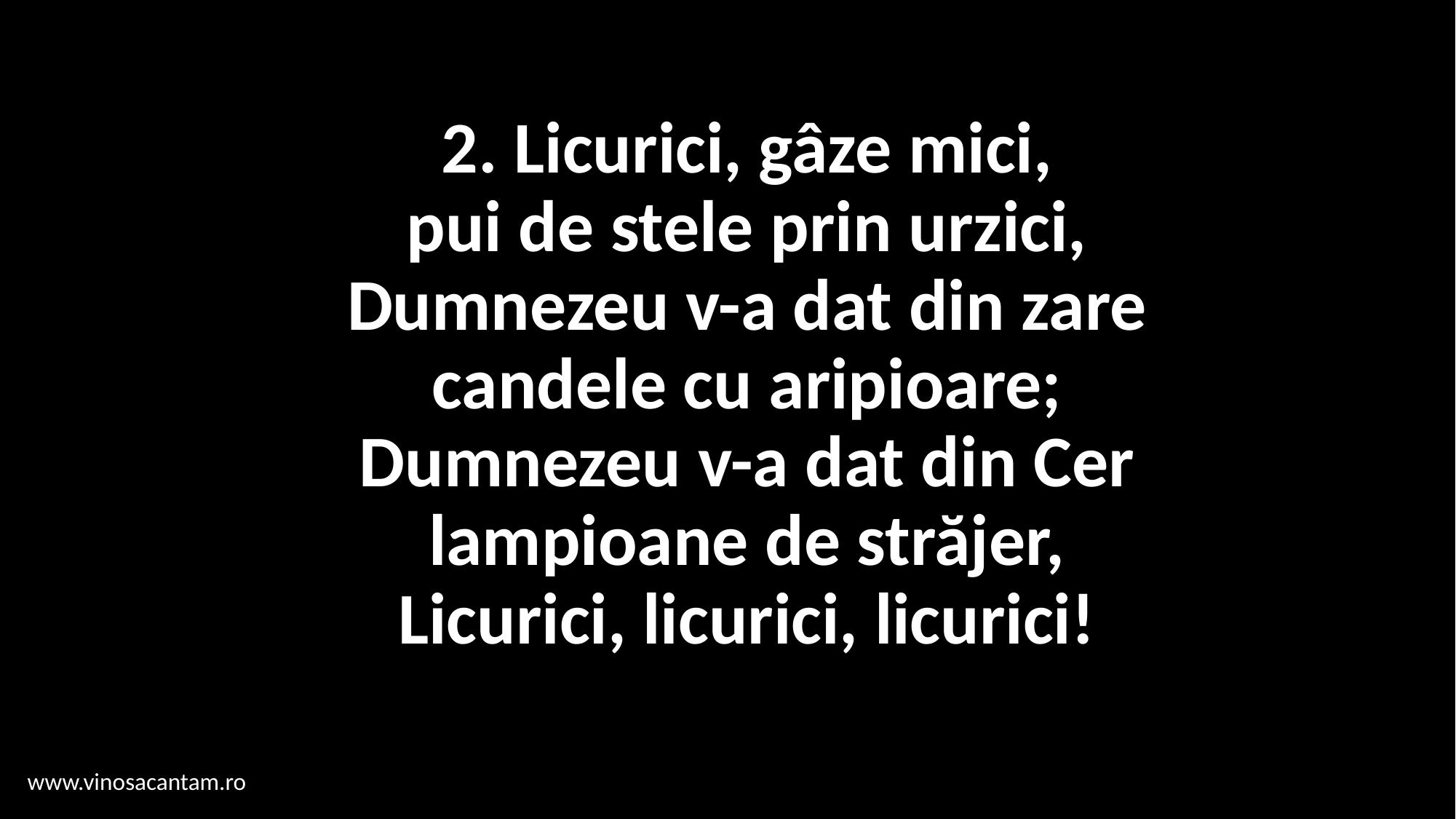

# 2. Licurici, gâze mici, pui de stele prin urzici, Dumnezeu v-a dat din zare candele cu aripioare; Dumnezeu v-a dat din Cer lampioane de străjer, Licurici, licurici, licurici!
www.vinosacantam.ro